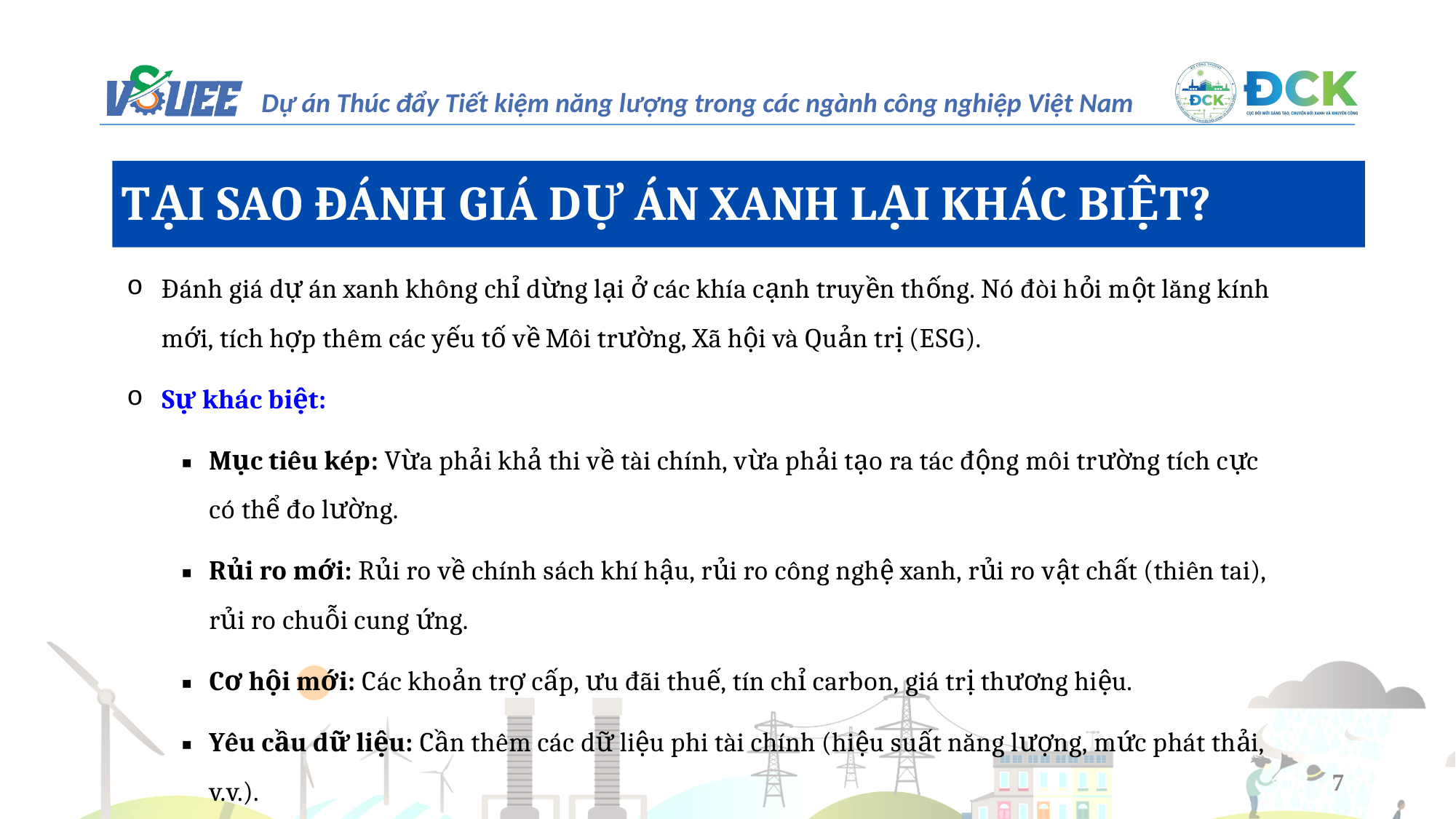

TẠI SAO ĐÁNH GIÁ DỰ ÁN XANH LẠI KHÁC BIỆT?
Đánh giá dự án xanh không chỉ dừng lại ở các khía cạnh truyền thống. Nó đòi hỏi một lăng kính mới, tích hợp thêm các yếu tố về Môi trường, Xã hội và Quản trị (ESG).
Sự khác biệt:
Mục tiêu kép: Vừa phải khả thi về tài chính, vừa phải tạo ra tác động môi trường tích cực có thể đo lường.
Rủi ro mới: Rủi ro về chính sách khí hậu, rủi ro công nghệ xanh, rủi ro vật chất (thiên tai), rủi ro chuỗi cung ứng.
Cơ hội mới: Các khoản trợ cấp, ưu đãi thuế, tín chỉ carbon, giá trị thương hiệu.
Yêu cầu dữ liệu: Cần thêm các dữ liệu phi tài chính (hiệu suất năng lượng, mức phát thải, v.v.).
7